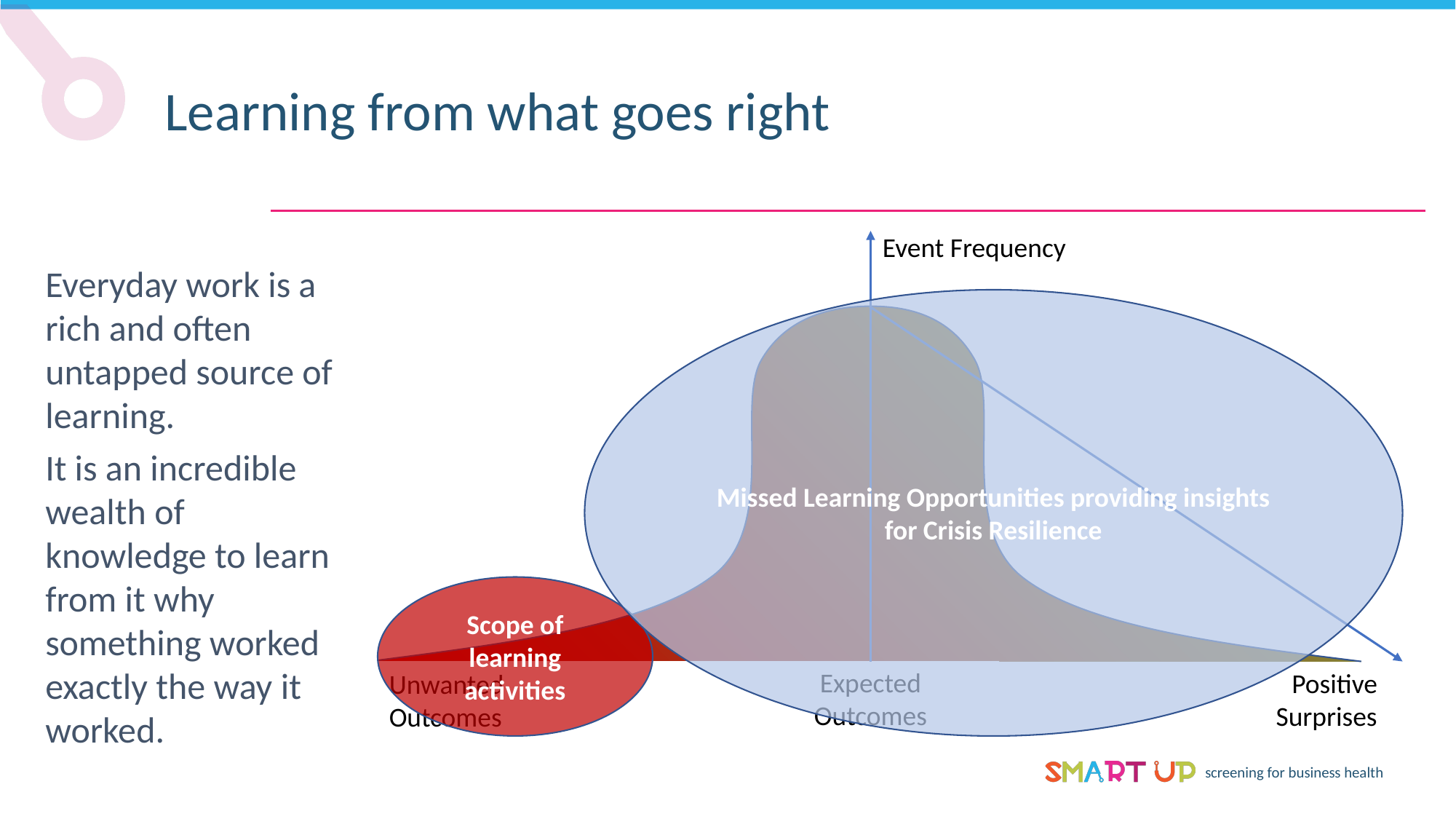

Learning from what goes right
Event Frequency
Everyday work is a rich and often untapped source of learning.
It is an incredible wealth of knowledge to learn from it why something worked exactly the way it worked.

Missed Learning Opportunities providing insights for Crisis Resilience

Scope of learning activities
Expected
Outcomes
Positive
Surprises
Unwanted
Outcomes